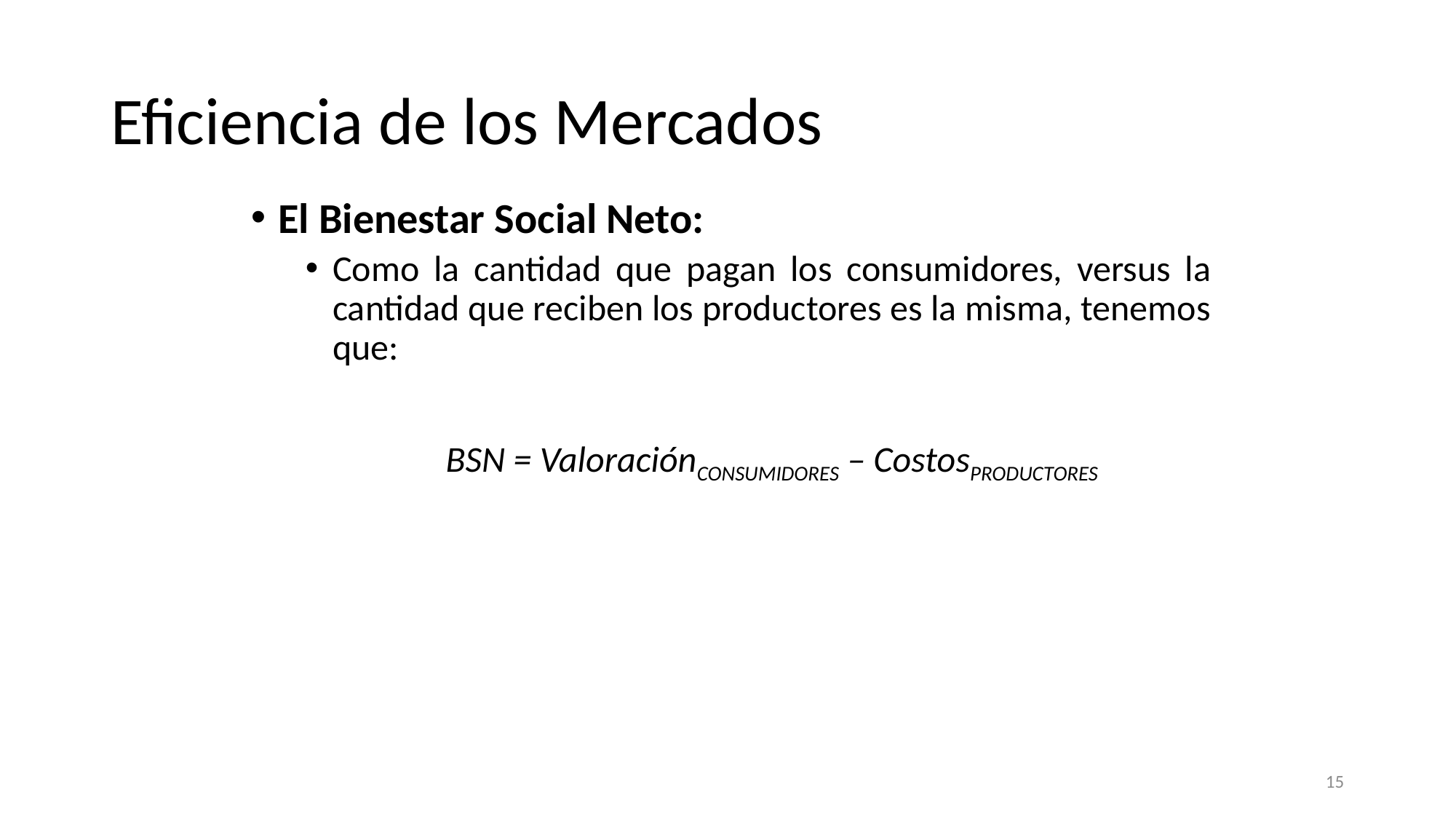

# Eficiencia de los Mercados
El Bienestar Social Neto:
Como la cantidad que pagan los consumidores, versus la cantidad que reciben los productores es la misma, tenemos que:

	BSN = ValoraciónCONSUMIDORES – CostosPRODUCTORES
15